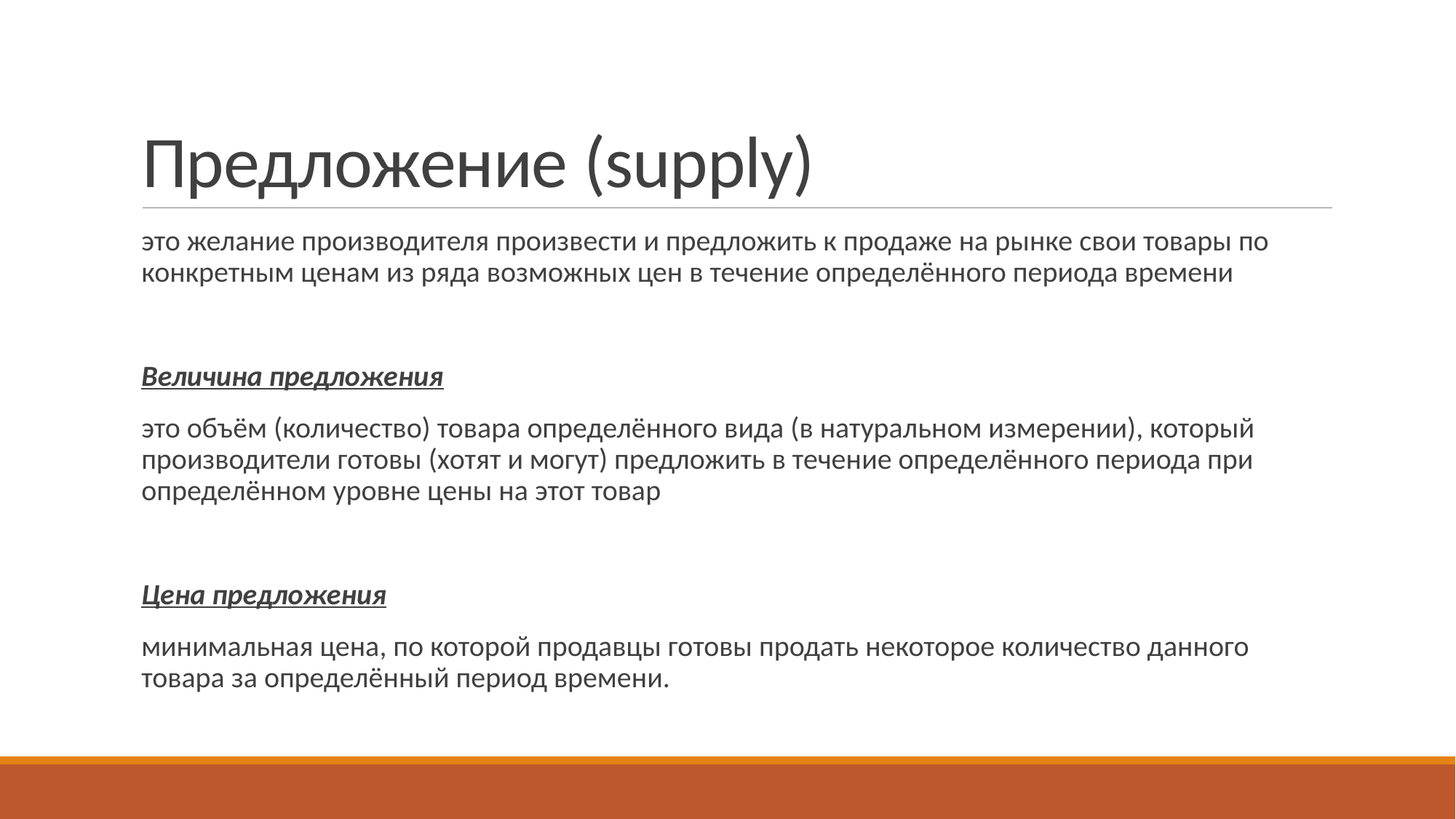

# Предложение (supply)
это желание производителя произвести и предложить к продаже на рынке свои товары по конкретным ценам из ряда возможных цен в течение определённого периода времени

Величина предложения
это объём (количество) товара определённого вида (в натуральном измерении), который производители готовы (хотят и могут) предложить в течение определённого периода при определённом уровне цены на этот товар

Цена предложения
минимальная цена, по которой продавцы готовы продать некоторое количество данного товара за определённый период времени.